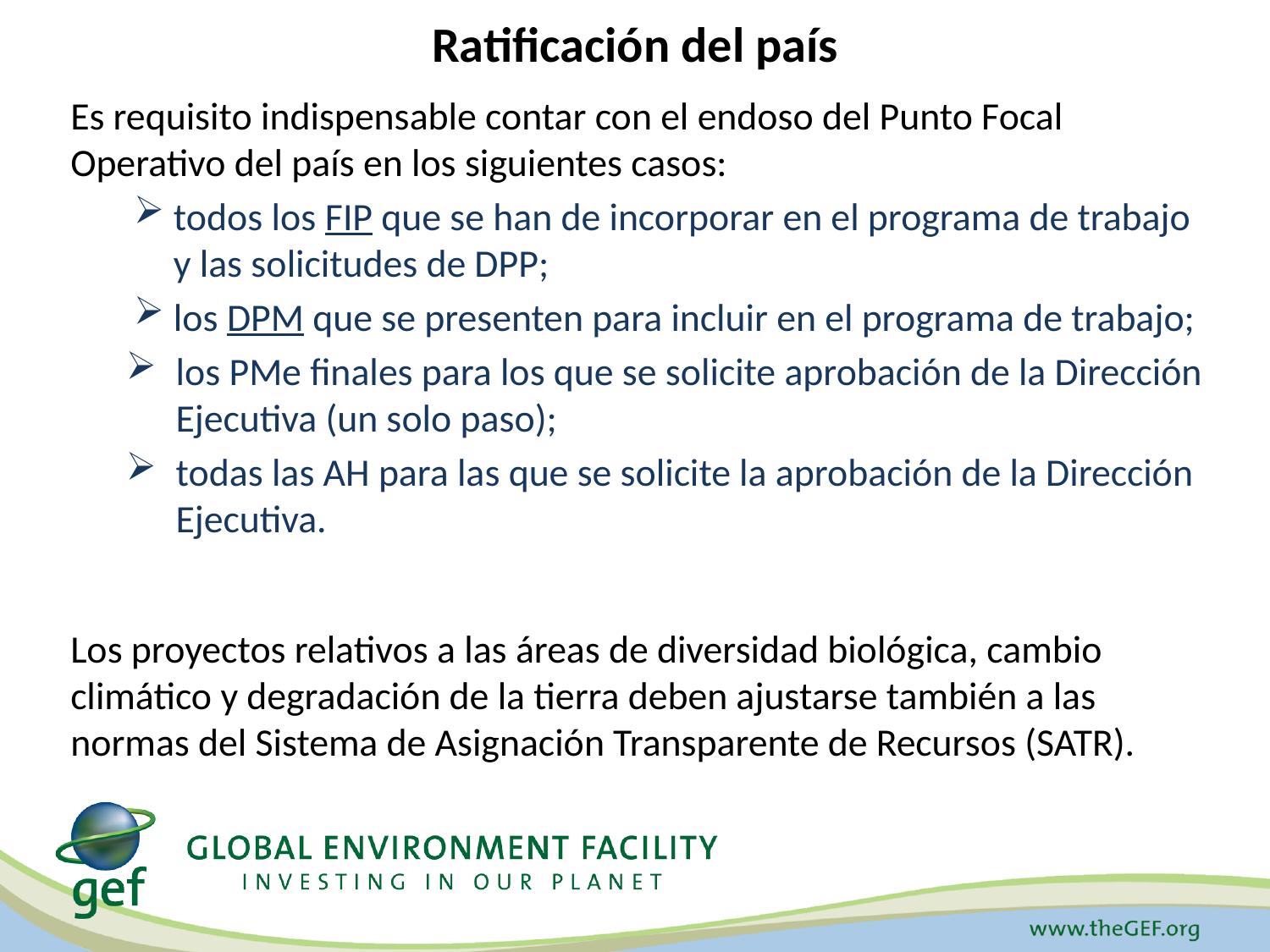

# Ratificación del país
Es requisito indispensable contar con el endoso del Punto Focal Operativo del país en los siguientes casos:
todos los FIP que se han de incorporar en el programa de trabajo y las solicitudes de DPP;
los DPM que se presenten para incluir en el programa de trabajo;
los PMe finales para los que se solicite aprobación de la Dirección Ejecutiva (un solo paso);
todas las AH para las que se solicite la aprobación de la Dirección Ejecutiva.

Los proyectos relativos a las áreas de diversidad biológica, cambio climático y degradación de la tierra deben ajustarse también a las normas del Sistema de Asignación Transparente de Recursos (SATR).